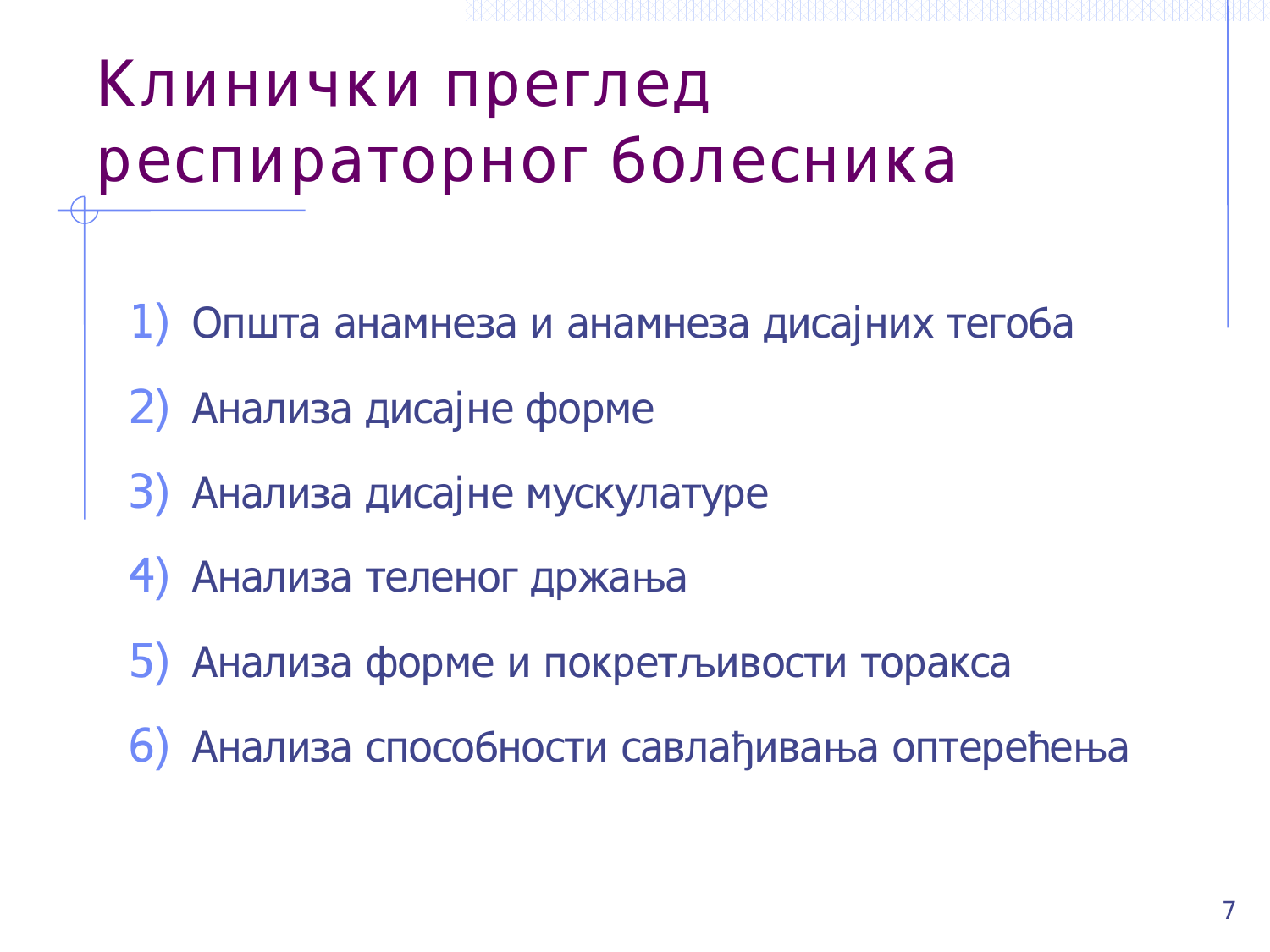

# Клинички преглед респираторног болесника
Општа анамнеза и анамнеза дисајних тегоба
Анализа дисајне форме
Анализа дисајне мускулатуре
Анализа теленог држања
Анализа форме и покретљивости торакса
Анализа способности савлађивања оптерећења
7